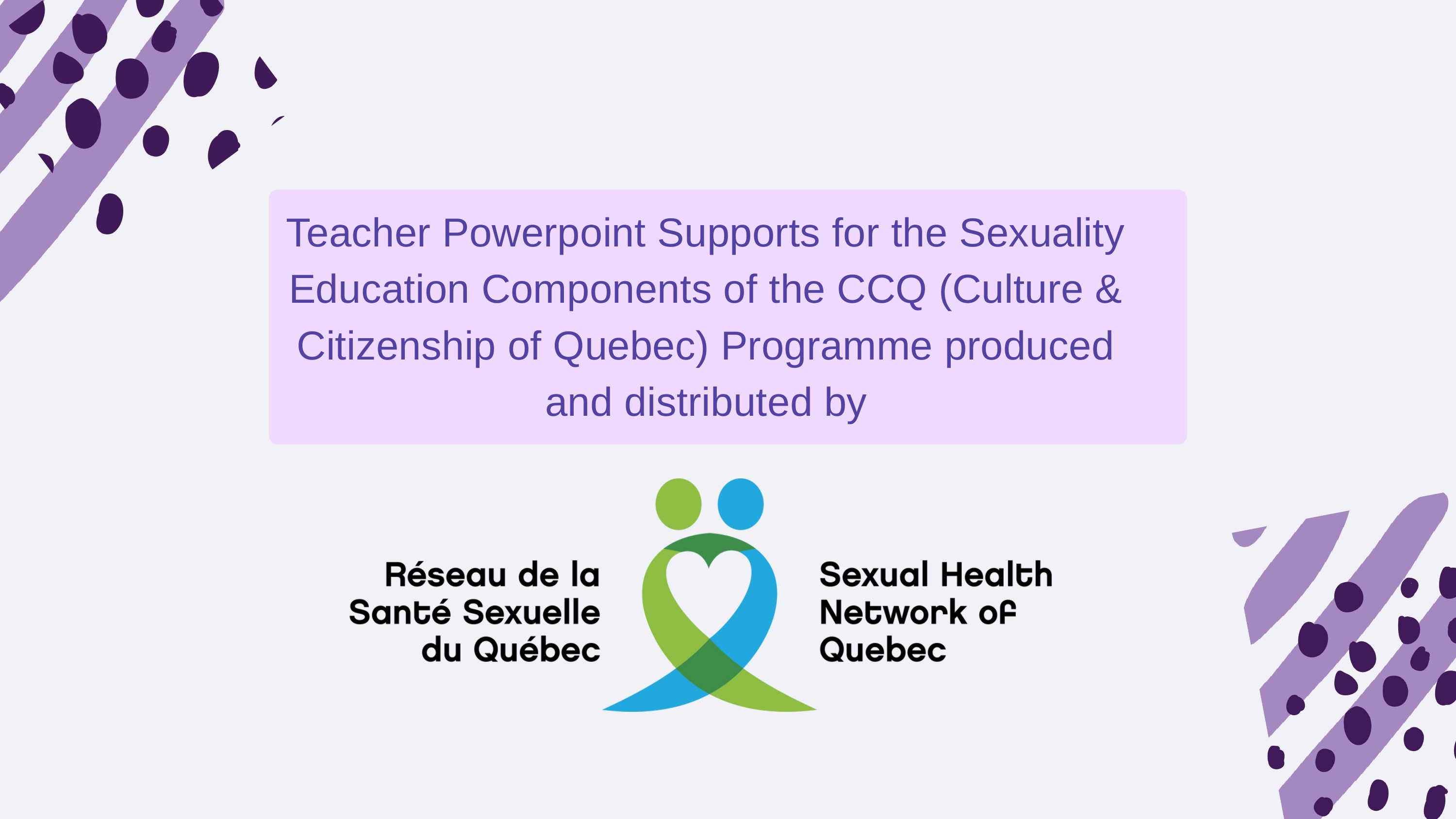

Teacher Powerpoint Supports for the Sexuality Education Components of the CCQ (Culture & Citizenship of Quebec) Programme produced and distributed by